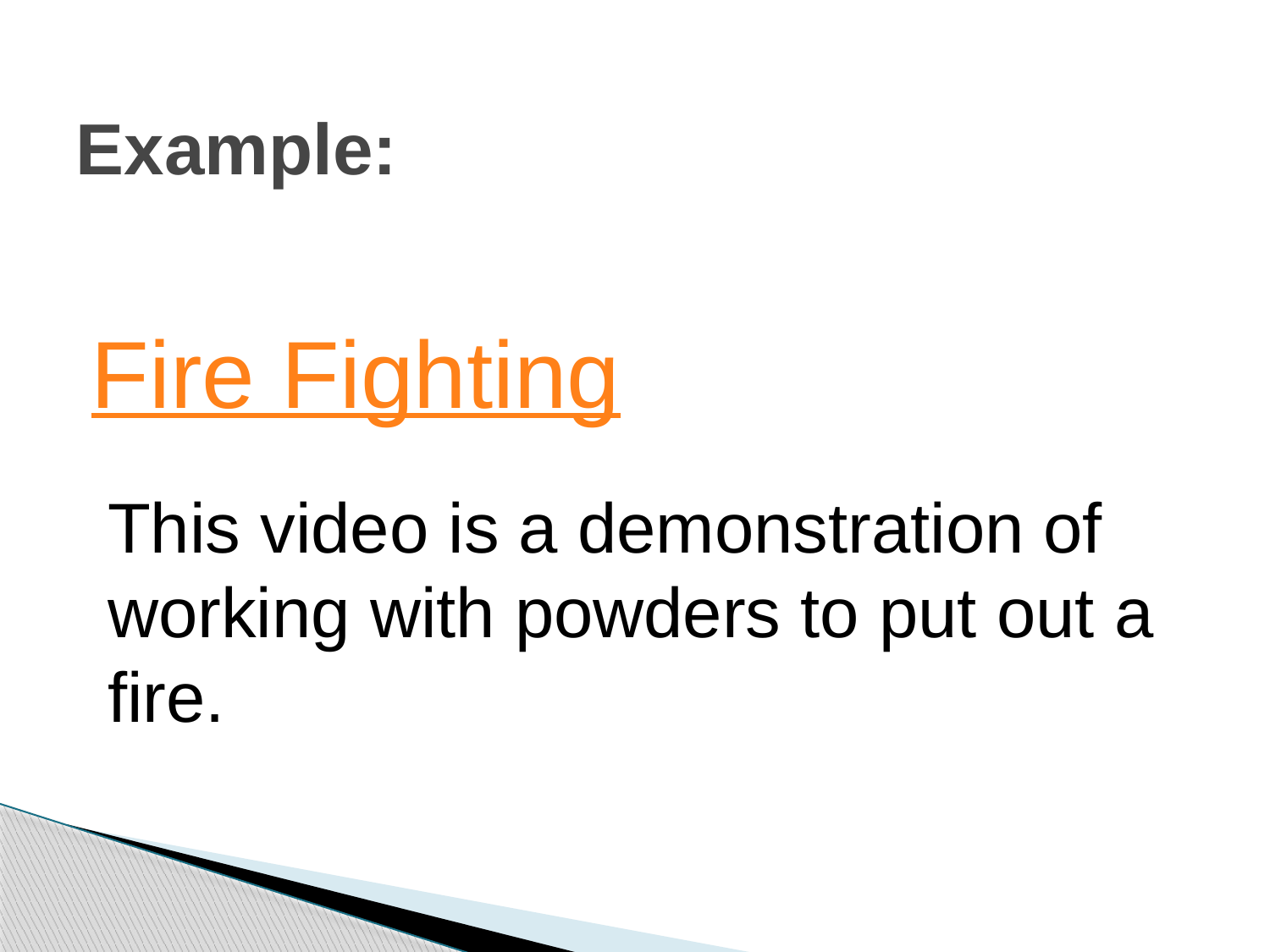

# Example:
Fire Fighting
This video is a demonstration of working with powders to put out a fire.